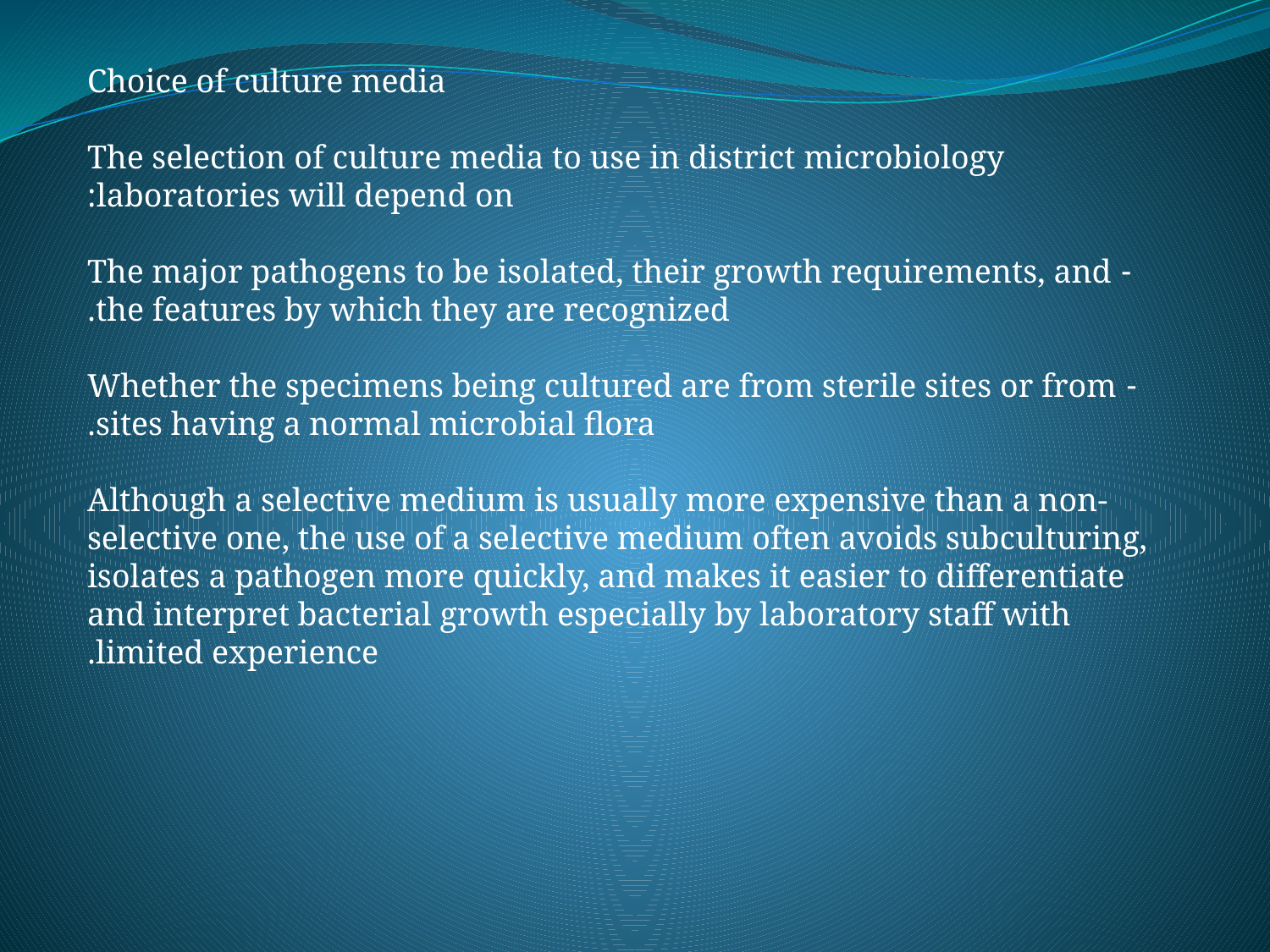

Choice of culture media

The selection of culture media to use in district microbiology laboratories will depend on:

- The major pathogens to be isolated, their growth requirements, and the features by which they are recognized.

- Whether the specimens being cultured are from sterile sites or from sites having a normal microbial flora.

Although a selective medium is usually more expensive than a non-selective one, the use of a selective medium often avoids subculturing, isolates a pathogen more quickly, and makes it easier to differentiate and interpret bacterial growth especially by laboratory staff with limited experience.